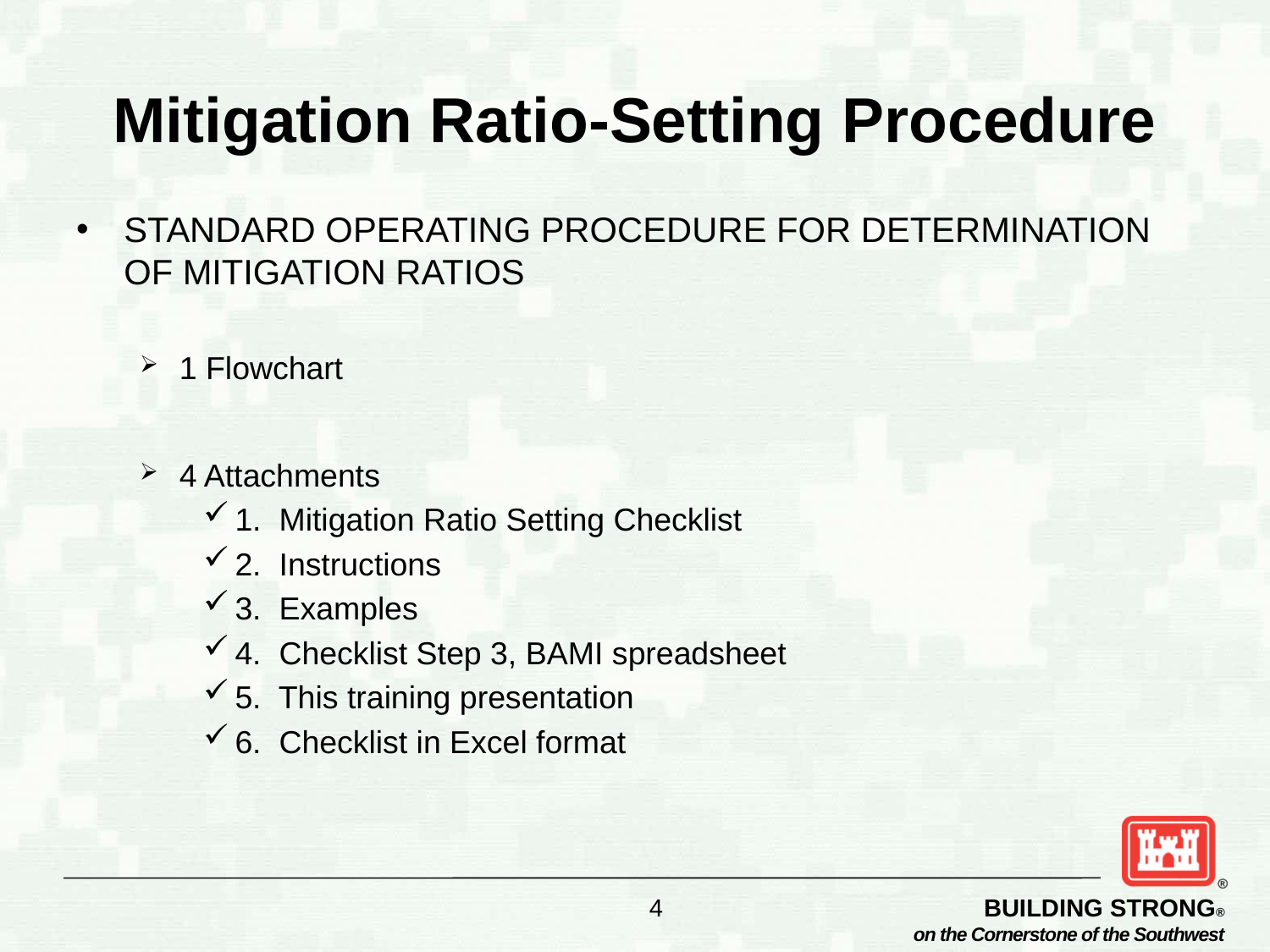

# Mitigation Ratio-Setting Procedure
STANDARD OPERATING PROCEDURE FOR DETERMINATION OF MITIGATION RATIOS

1 Flowchart

4 Attachments
1.  Mitigation Ratio Setting Checklist
2.  Instructions
3.  Examples
4.  Checklist Step 3, BAMI spreadsheet
5.  This training presentation
6.  Checklist in Excel format

4